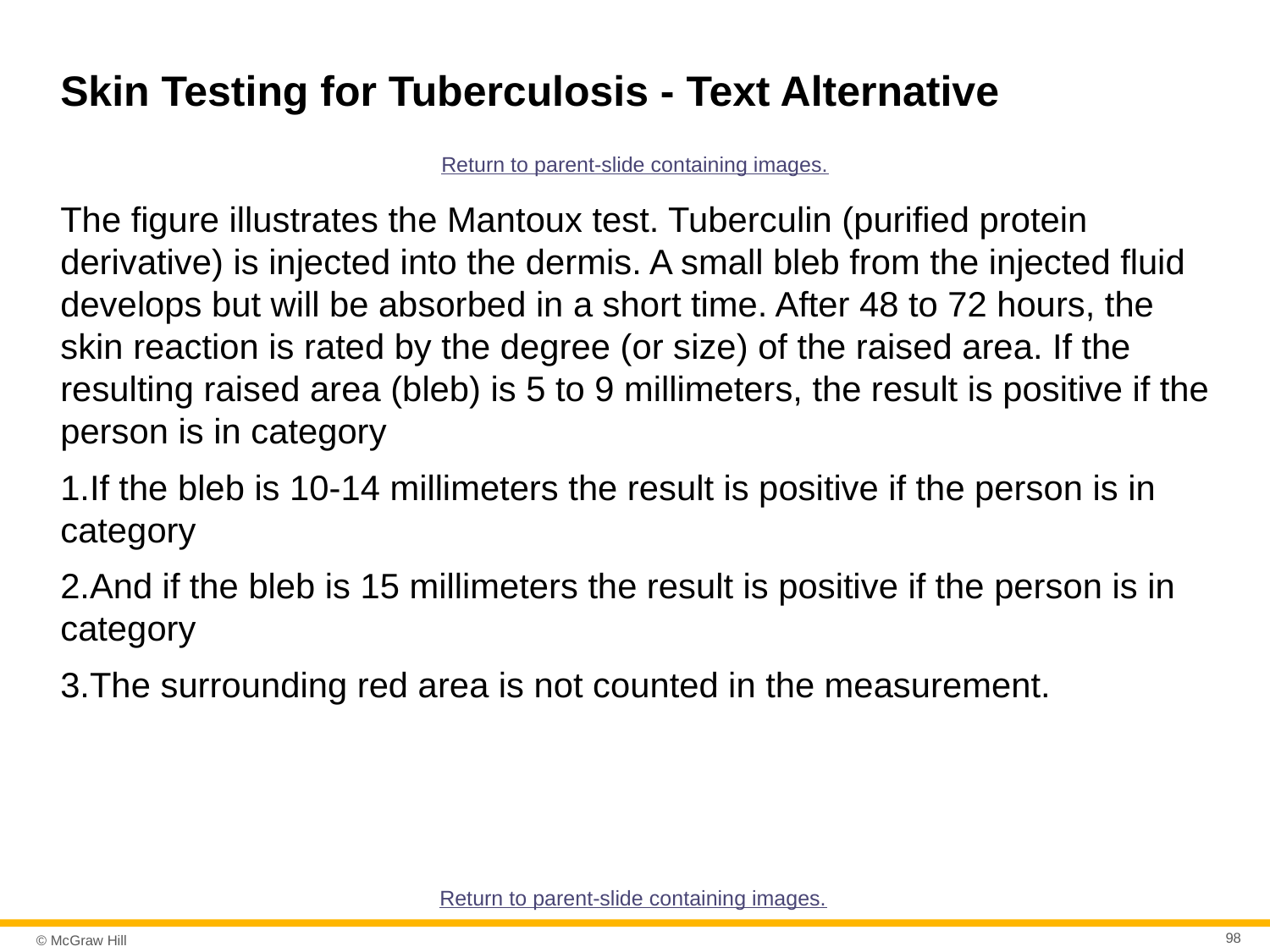

# Skin Testing for Tuberculosis - Text Alternative
Return to parent-slide containing images.
The figure illustrates the Mantoux test. Tuberculin (purified protein derivative) is injected into the dermis. A small bleb from the injected fluid develops but will be absorbed in a short time. After 48 to 72 hours, the skin reaction is rated by the degree (or size) of the raised area. If the resulting raised area (bleb) is 5 to 9 millimeters, the result is positive if the person is in category
If the bleb is 10-14 millimeters the result is positive if the person is in category
And if the bleb is 15 millimeters the result is positive if the person is in category
The surrounding red area is not counted in the measurement.
Return to parent-slide containing images.